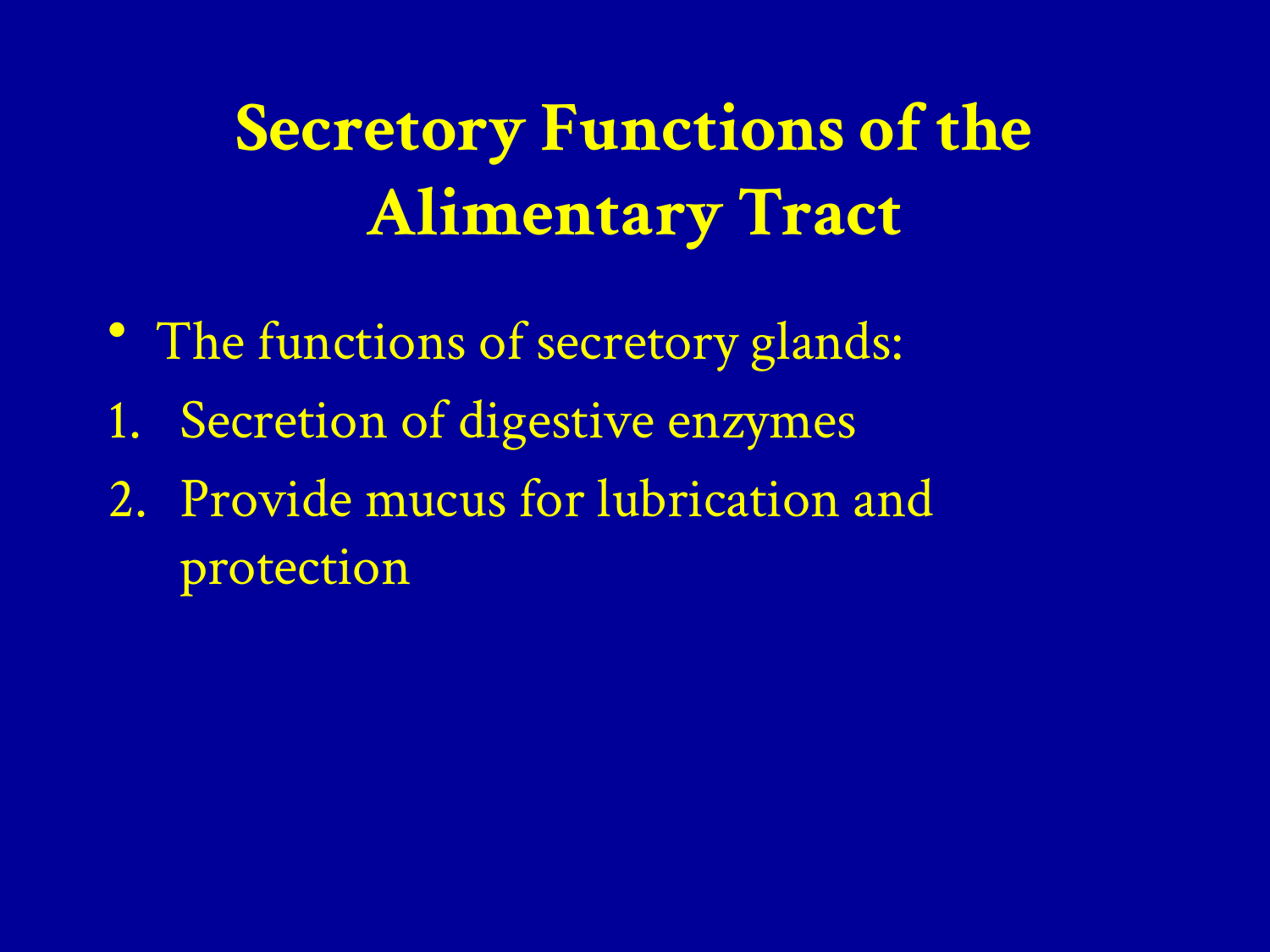

# Secretory Functions of the Alimentary Tract
The functions of secretory glands:
Secretion of digestive enzymes
Provide mucus for lubrication and protection